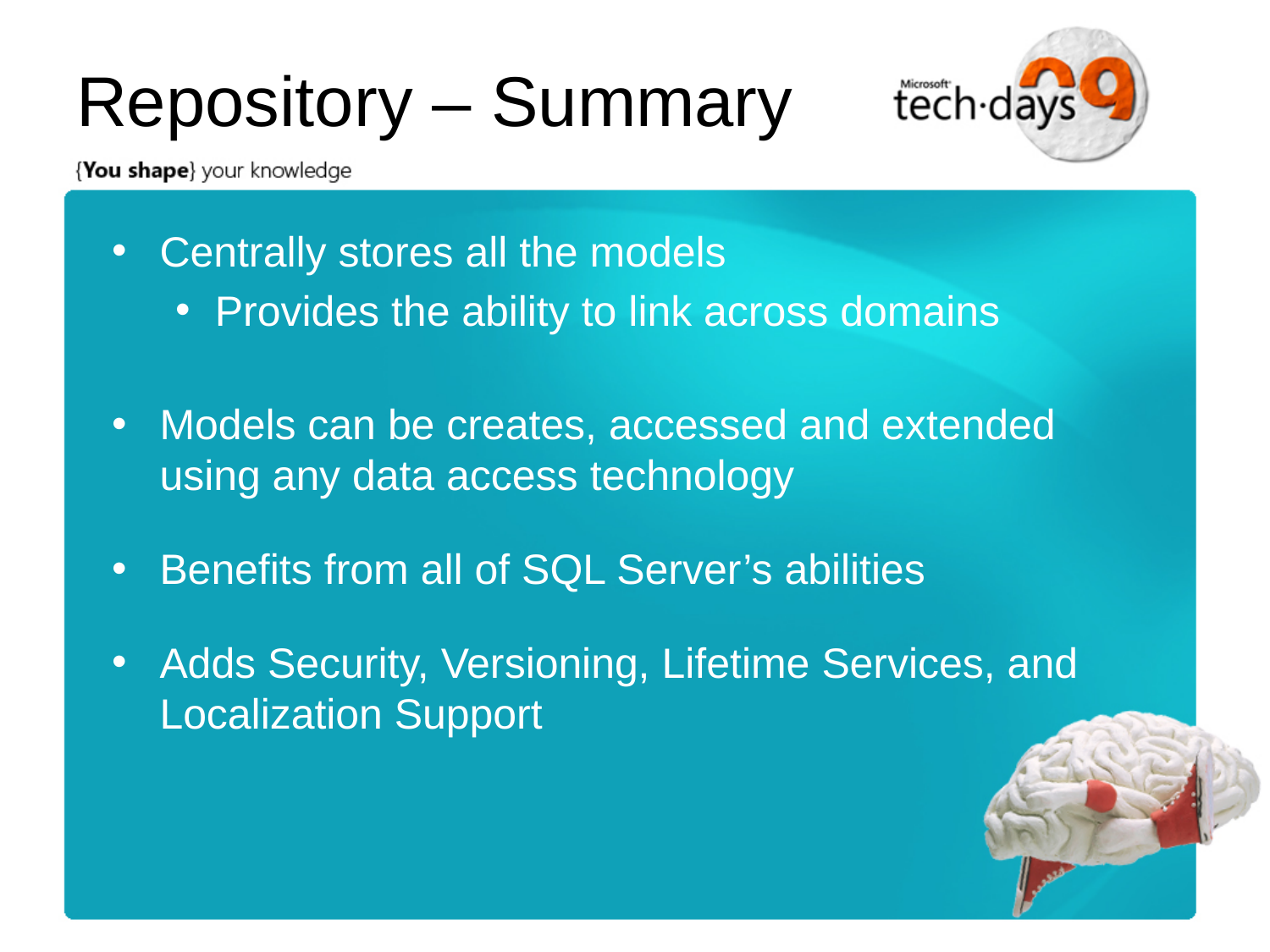

# Repository – Summary
Centrally stores all the models
Provides the ability to link across domains

Models can be creates, accessed and extended using any data access technology

Benefits from all of SQL Server’s abilities

Adds Security, Versioning, Lifetime Services, and Localization Support